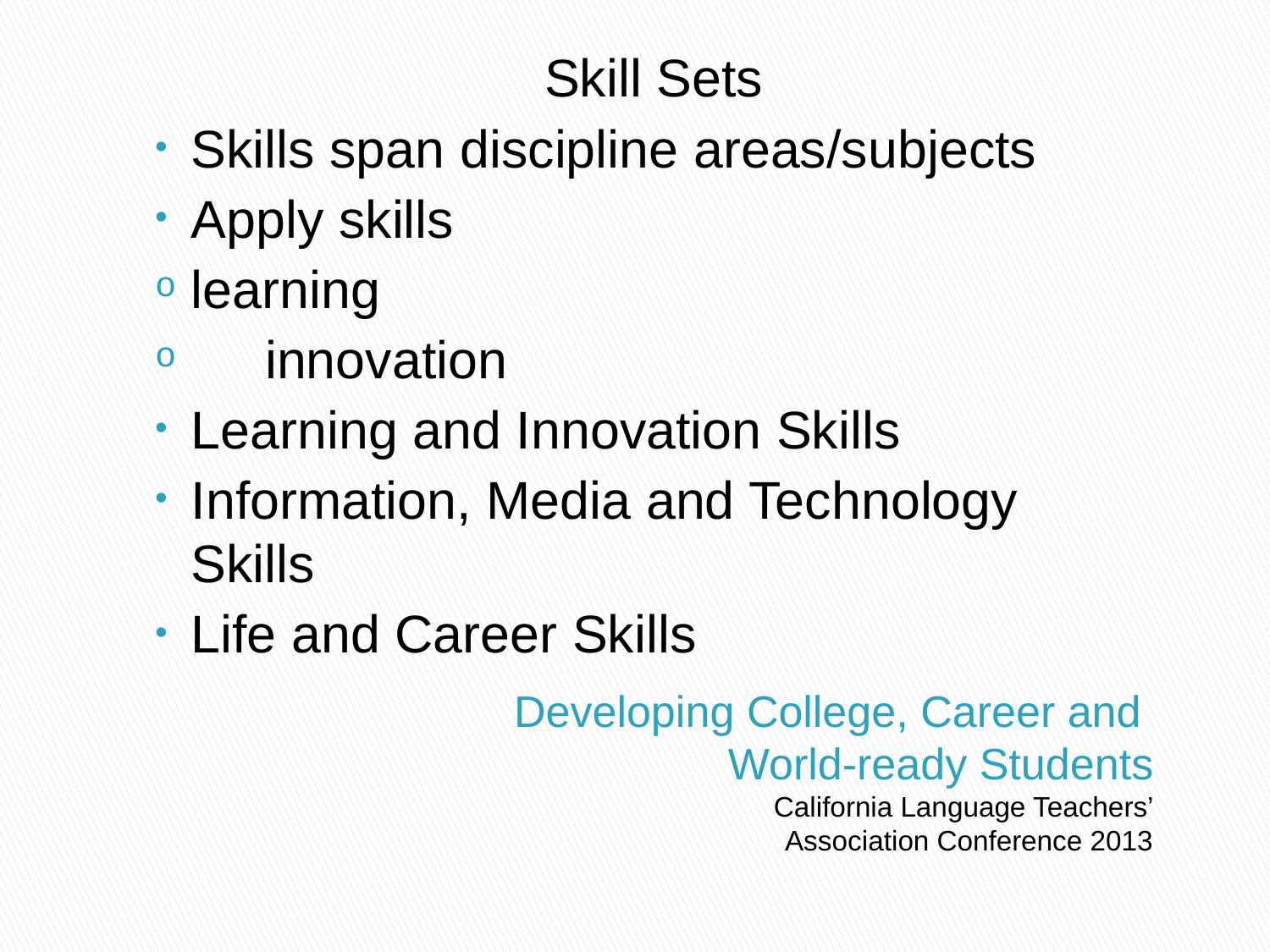

Skill Sets
Skills span discipline areas/subjects
Apply skills
	learning
     innovation
Learning and Innovation Skills
Information, Media and Technology Skills
Life and Career Skills
# Developing College, Career and World-ready Students
California Language Teachers’ Association Conference 2013